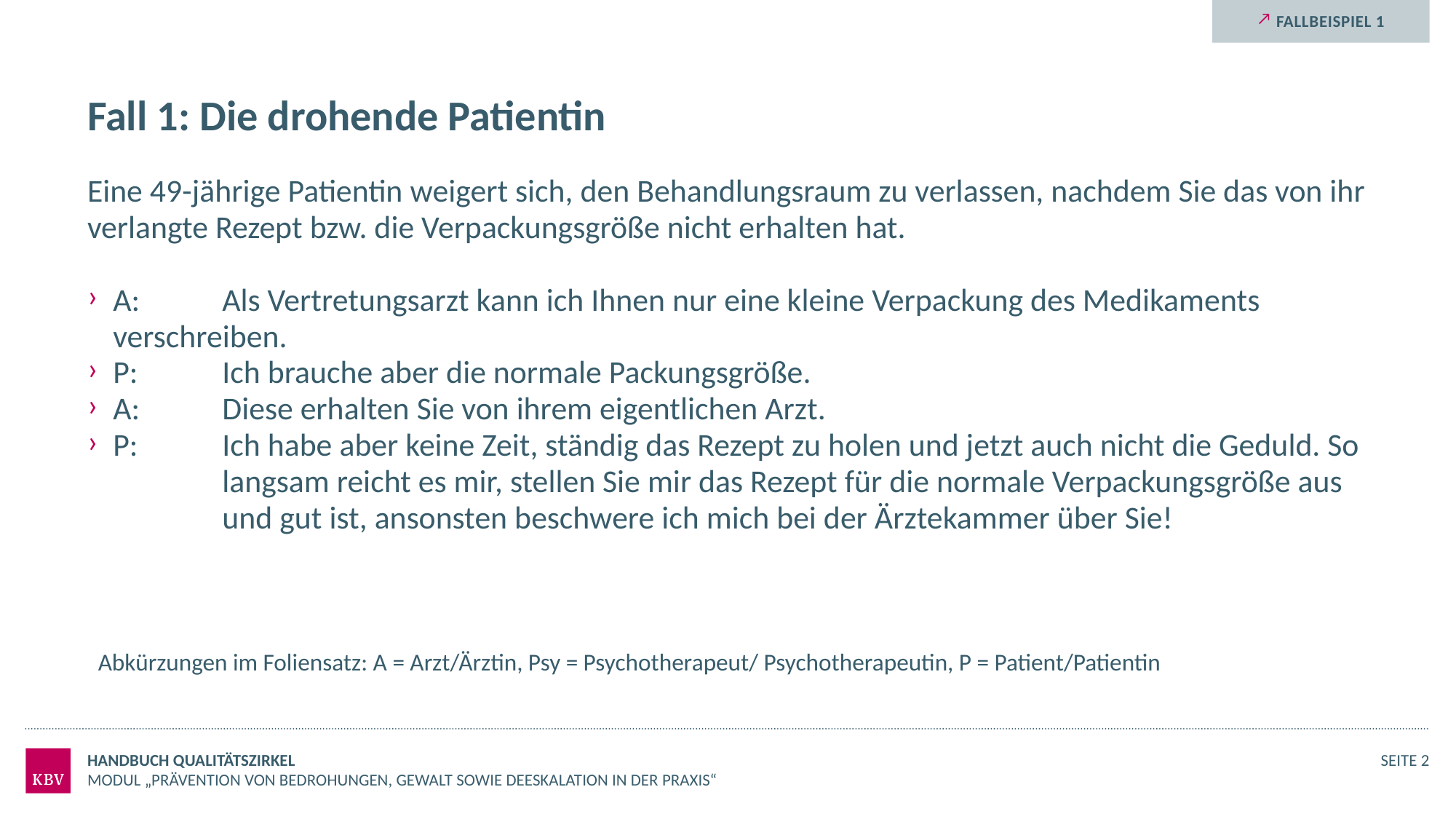

Fallbeispiel 1
# Fall 1: Die drohende Patientin
Eine 49-jährige Patientin weigert sich, den Behandlungsraum zu verlassen, nachdem Sie das von ihr verlangte Rezept bzw. die Verpackungsgröße nicht erhalten hat.

A: 	Als Vertretungsarzt kann ich Ihnen nur eine kleine Verpackung des Medikaments 	verschreiben.
P: 	Ich brauche aber die normale Packungsgröße.
A: 	Diese erhalten Sie von ihrem eigentlichen Arzt.
P: 	Ich habe aber keine Zeit, ständig das Rezept zu holen und jetzt auch nicht die Geduld. So 	langsam reicht es mir, stellen Sie mir das Rezept für die normale Verpackungsgröße aus 	und gut ist, ansonsten beschwere ich mich bei der Ärztekammer über Sie!

Abkürzungen im Foliensatz: A = Arzt/Ärztin, Psy = Psychotherapeut/ Psychotherapeutin, P = Patient/Patientin
Handbuch Qualitätszirkel
Seite 2
Modul „Prävention von Bedrohungen, Gewalt sowie Deeskalation in der Praxis“